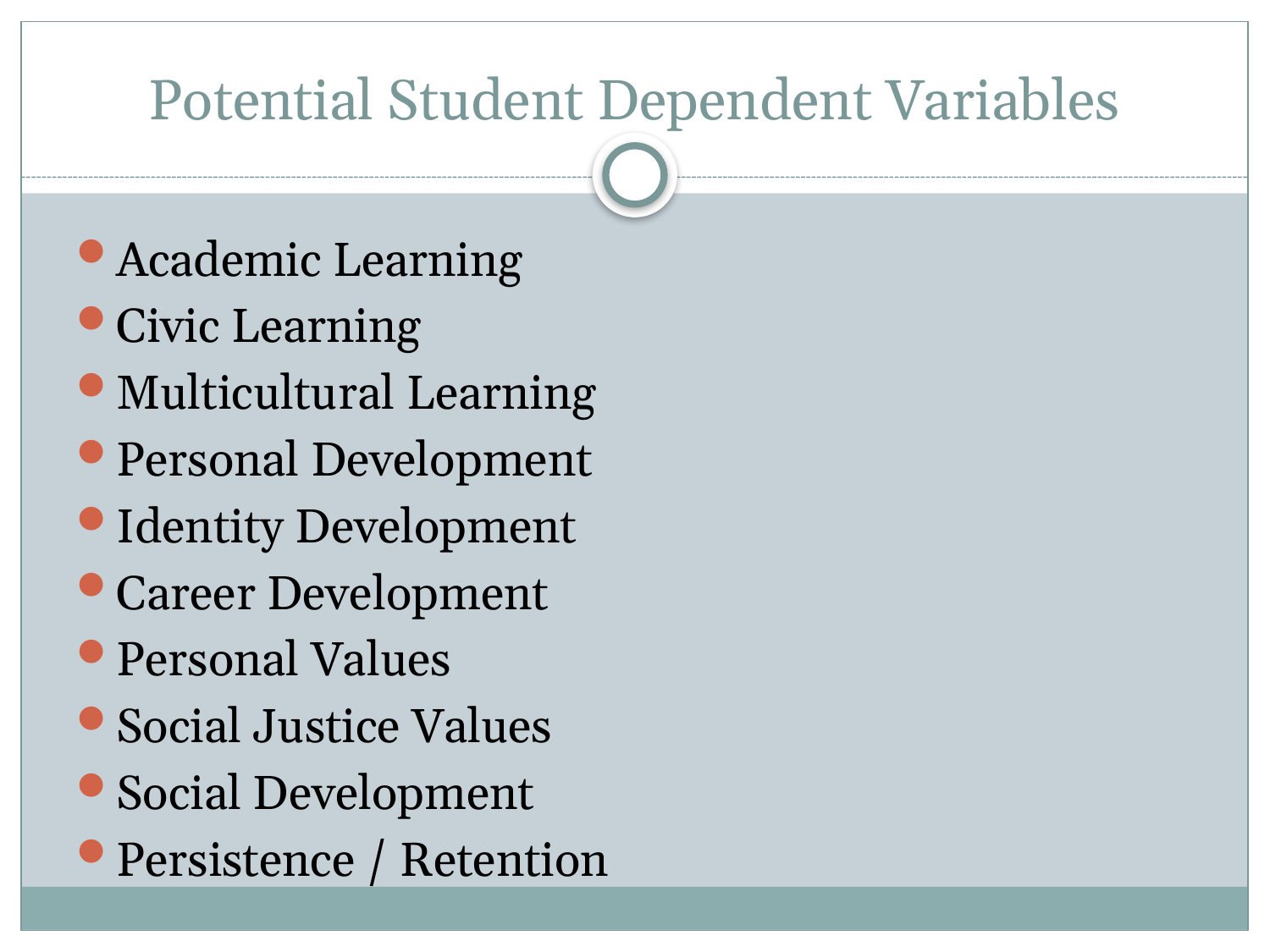

# Potential Student Dependent Variables
Academic Learning
Civic Learning
Multicultural Learning
Personal Development
Identity Development
Career Development
Personal Values
Social Justice Values
Social Development
Persistence / Retention